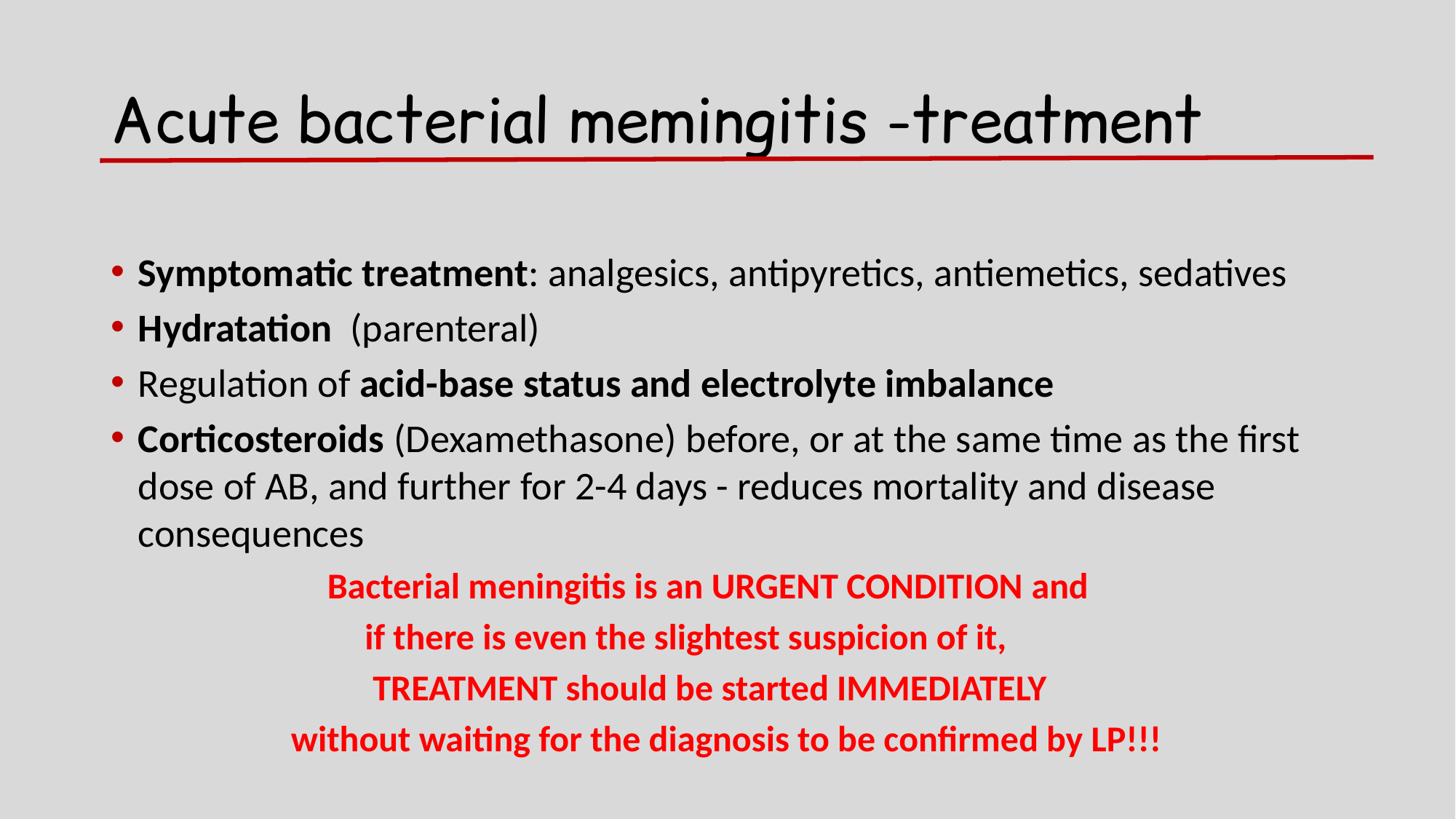

# Acute bacterial memingitis -treatment
Symptomatic treatment: analgesics, antipyretics, antiemetics, sedatives
Hydratation  (parenteral)
Regulation of acid-base status and electrolyte imbalance
Corticosteroids (Dexamethasone) before, or at the same time as the first dose of AB, and further for 2-4 days - reduces mortality and disease consequences
                             Bacterial meningitis is an URGENT CONDITION and
                               if there is even the slightest suspicion of it,
                                TREATMENT should be started IMMEDIATELY
                      without waiting for the diagnosis to be confirmed by LP!!!